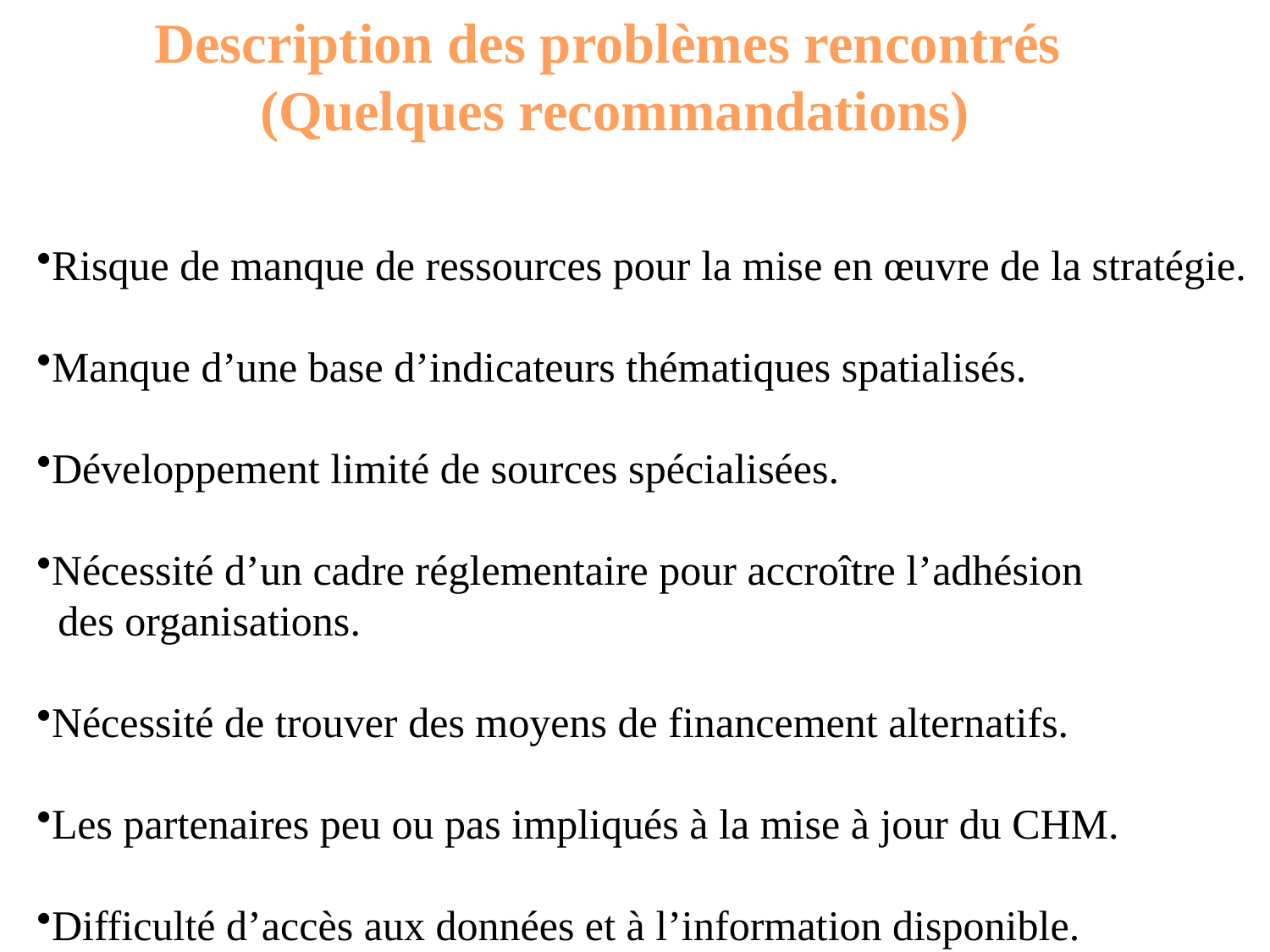

Description des problèmes rencontrés
(Quelques recommandations)
Risque de manque de ressources pour la mise en œuvre de la stratégie.

Manque d’une base d’indicateurs thématiques spatialisés.

Développement limité de sources spécialisées.

Nécessité d’un cadre réglementaire pour accroître l’adhésion
  des organisations.

Nécessité de trouver des moyens de financement alternatifs.

Les partenaires peu ou pas impliqués à la mise à jour du CHM.

Difficulté d’accès aux données et à l’information disponible.